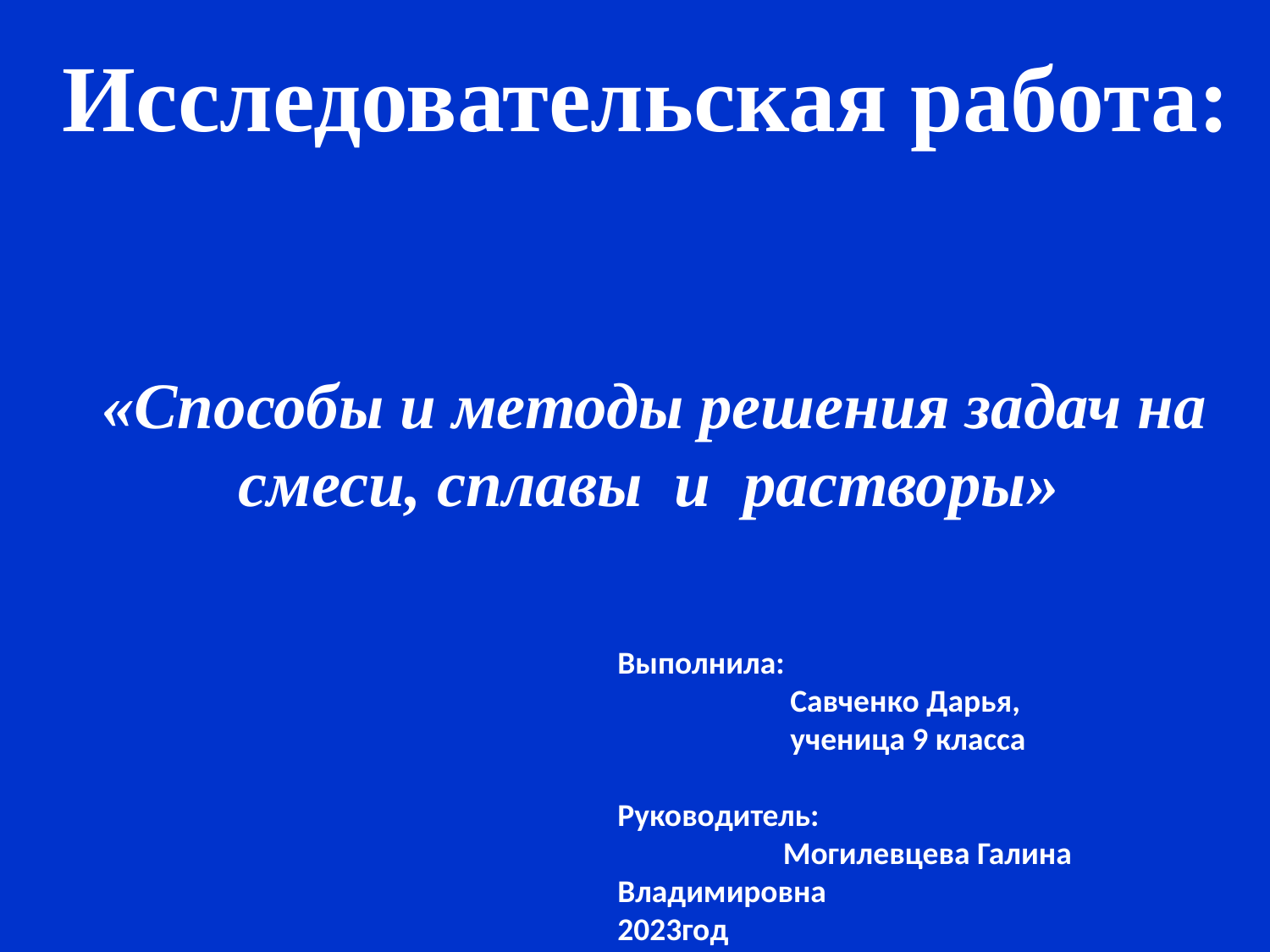

Исследовательская работа:
# «Способы и методы решения задач на смеси, сплавы  и  растворы»

Выполнила:
                        Савченко Дарья,
                        ученица 9 класса

Руководитель:
                       Могилевцева Галина        Владимировна
2023год